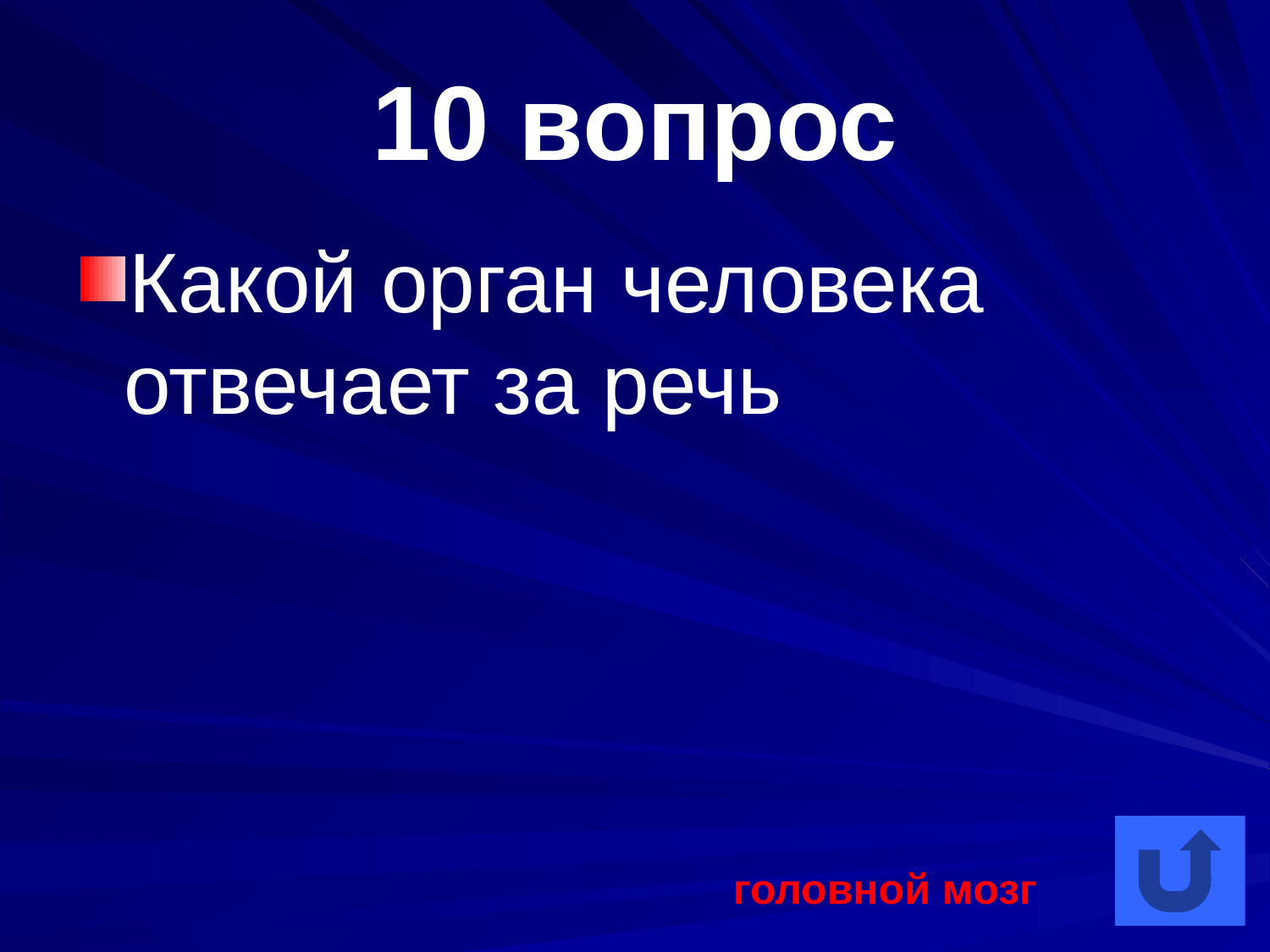

# 10 вопрос
Какой орган человека отвечает за речь

головной мозг